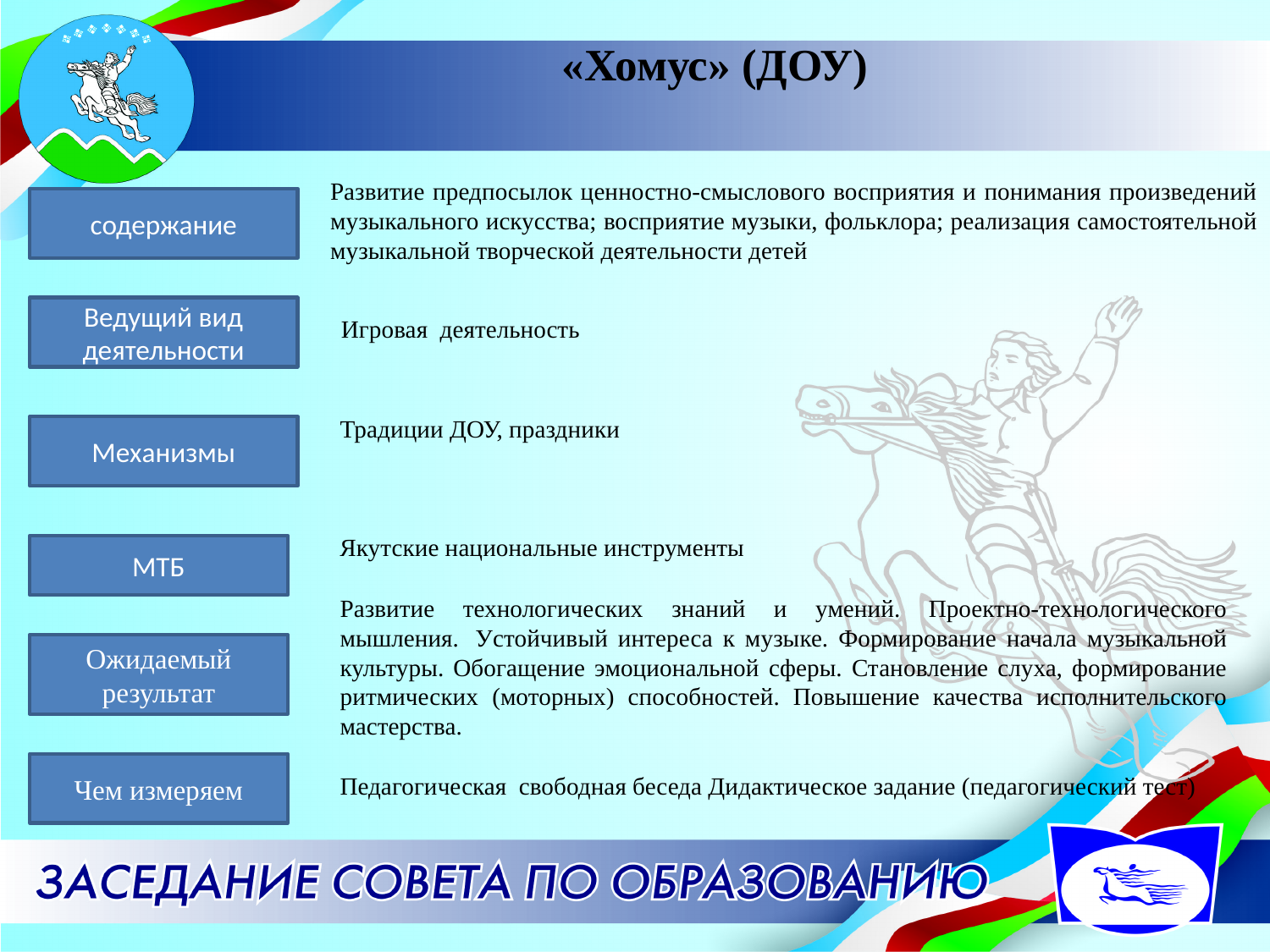

# «Хомус» (ДОУ)
Развитие предпосылок ценностно-смыслового восприятия и понимания произведений музыкального искусства; восприятие музыки, фольклора; реализация самостоятельной музыкальной творческой деятельности детей
содержание
Ведущий вид деятельности
Игровая  деятельность
Традиции ДОУ, праздники
Механизмы
Якутские национальные инструменты
МТБ
Развитие технологических знаний и умений. Проектно-технологического мышления.  Устойчивый интереса к музыке. Формирование начала музыкальной культуры. Обогащение эмоциональной сферы. Становление слуха, формирование ритмических (моторных) способностей. Повышение качества исполнительского мастерства.
Ожидаемый результат

Педагогическая  свободная беседа Дидактическое задание (педагогический тест)

Чем измеряем